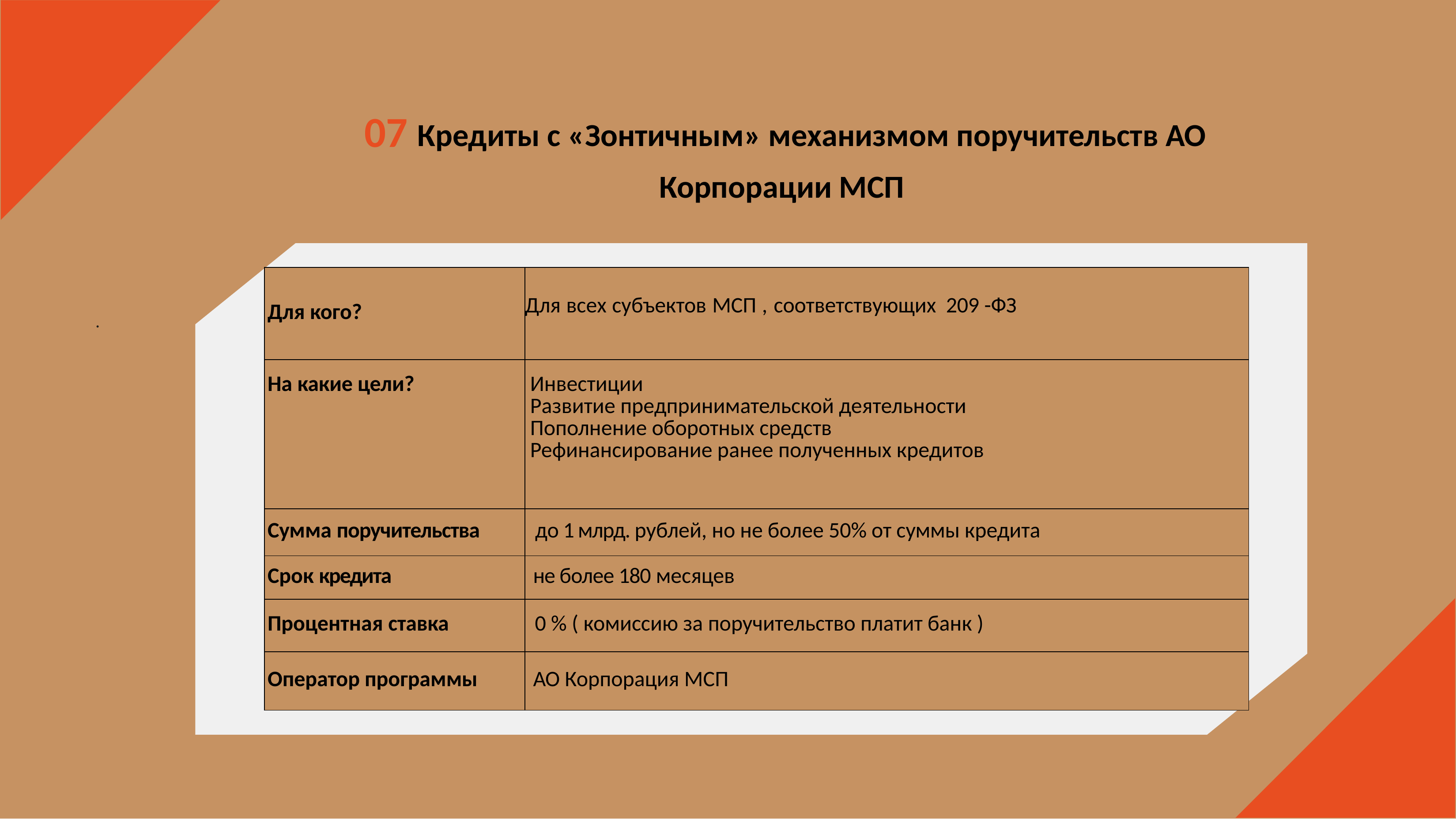

07 Кредиты с «Зонтичным» механизмом поручительств АО Корпорации МСП

| Для кого? | Для всех субъектов МСП , соответствующих 209 -ФЗ |
| --- | --- |
| На какие цели? | Инвестиции Развитие предпринимательской деятельности Пополнение оборотных средств Рефинансирование ранее полученных кредитов |
| Сумма поручительства | до 1 млрд. рублей, но не более 50% от суммы кредита |
| Срок кредита | не более 180 месяцев |
| Процентная ставка | 0 % ( комиссию за поручительство платит банк ) |
| Оператор программы | АО Корпорация МСП |
.